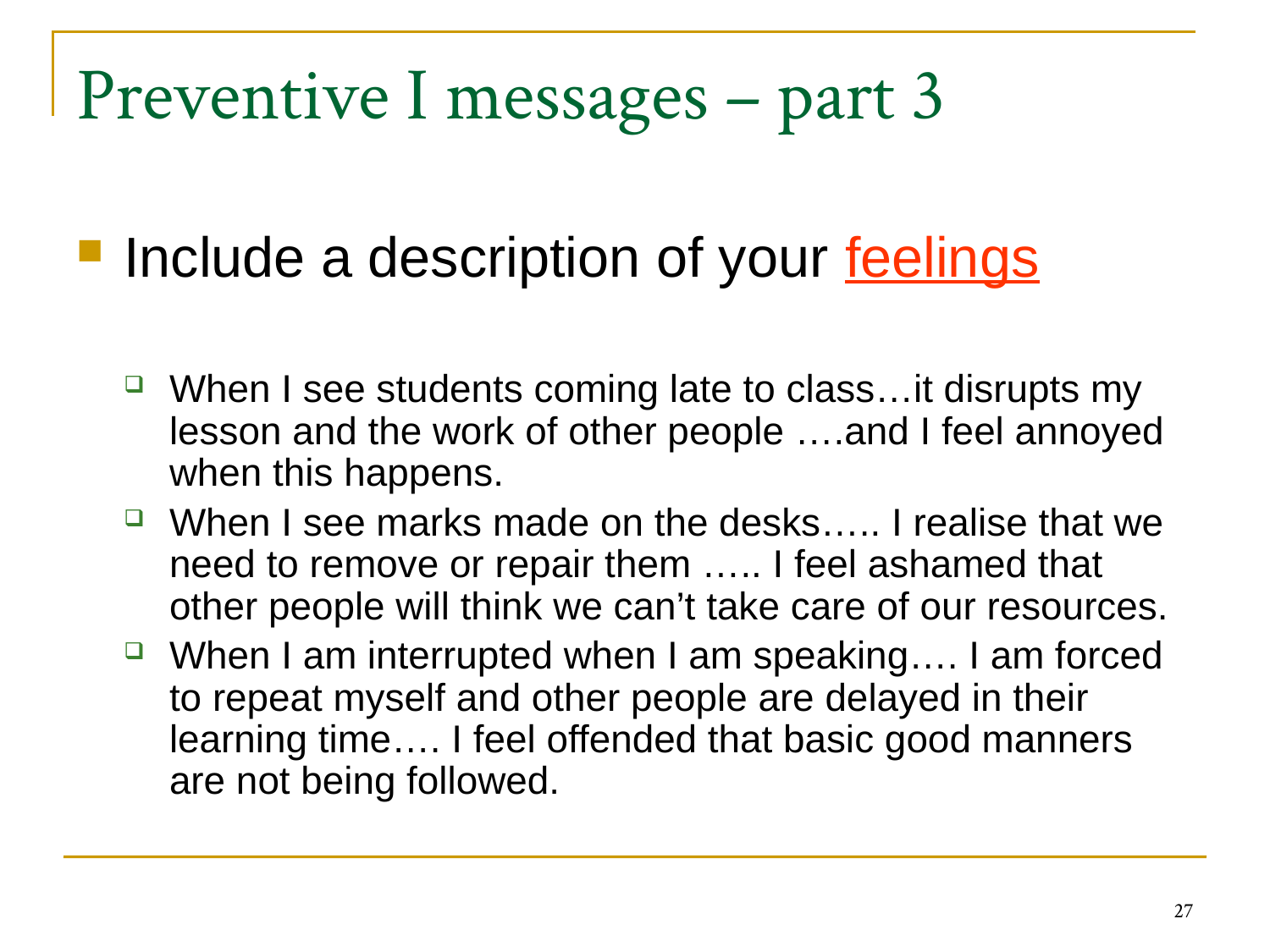

# Preventive I messages – part 3
Include a description of your feelings

When I see students coming late to class…it disrupts my lesson and the work of other people ….and I feel annoyed when this happens.
When I see marks made on the desks….. I realise that we need to remove or repair them ….. I feel ashamed that other people will think we can’t take care of our resources.
When I am interrupted when I am speaking…. I am forced to repeat myself and other people are delayed in their learning time…. I feel offended that basic good manners are not being followed.
27